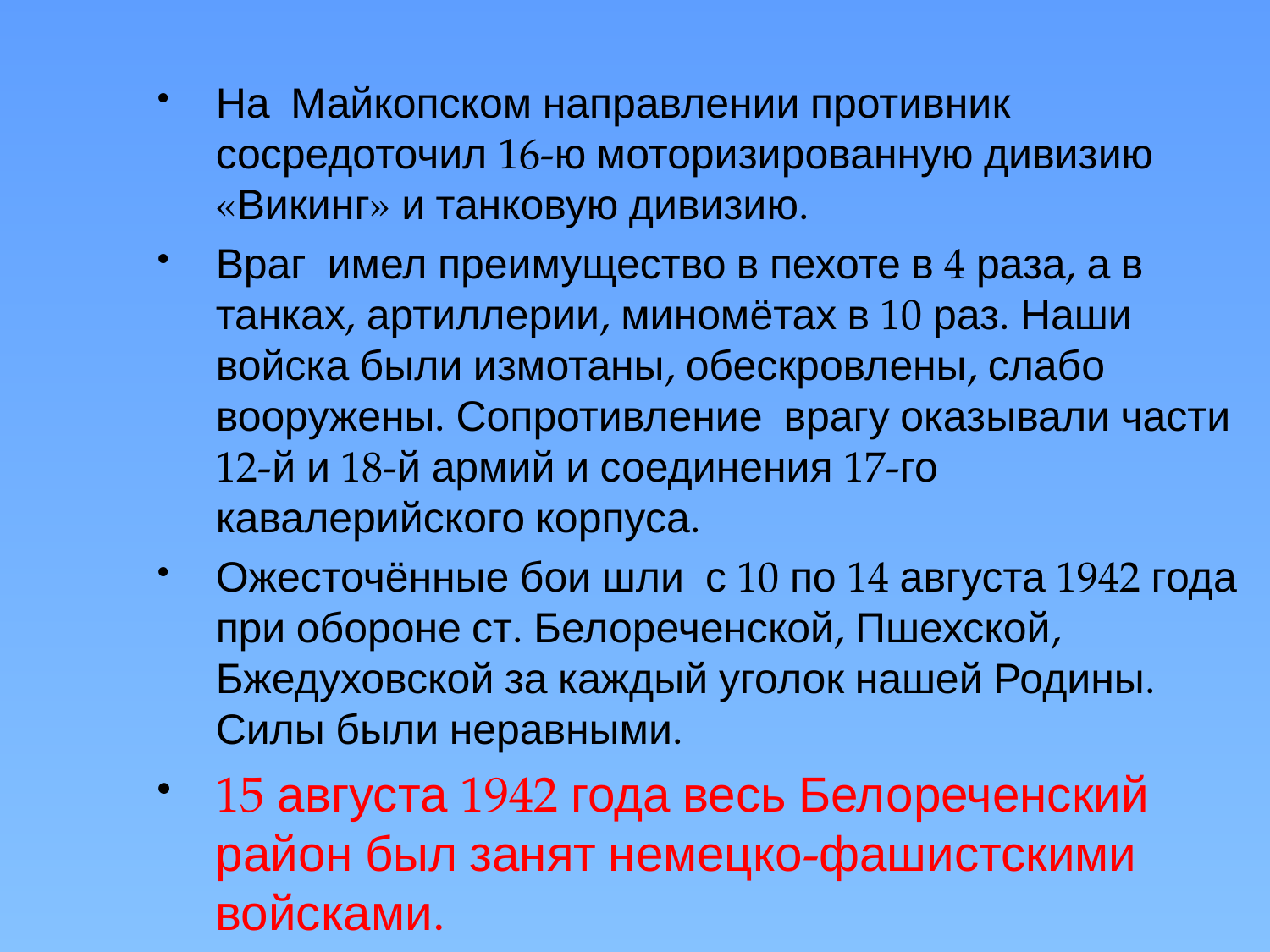

На  Майкопском направлении противник сосредоточил 16-ю моторизированную дивизию «Викинг» и танковую дивизию.
Враг  имел преимущество в пехоте в 4 раза, а в танках, артиллерии, миномётах в 10 раз. Наши  войска были измотаны, обескровлены, слабо вооружены. Сопротивление  врагу оказывали части 12-й и 18-й армий и соединения 17-го кавалерийского корпуса.
Ожесточённые бои шли  с 10 по 14 августа 1942 года при обороне ст. Белореченской, Пшехской, Бжедуховской за каждый уголок нашей Родины. Силы были неравными.
15 августа 1942 года весь Белореченский район был занят немецко-фашистскими войсками.